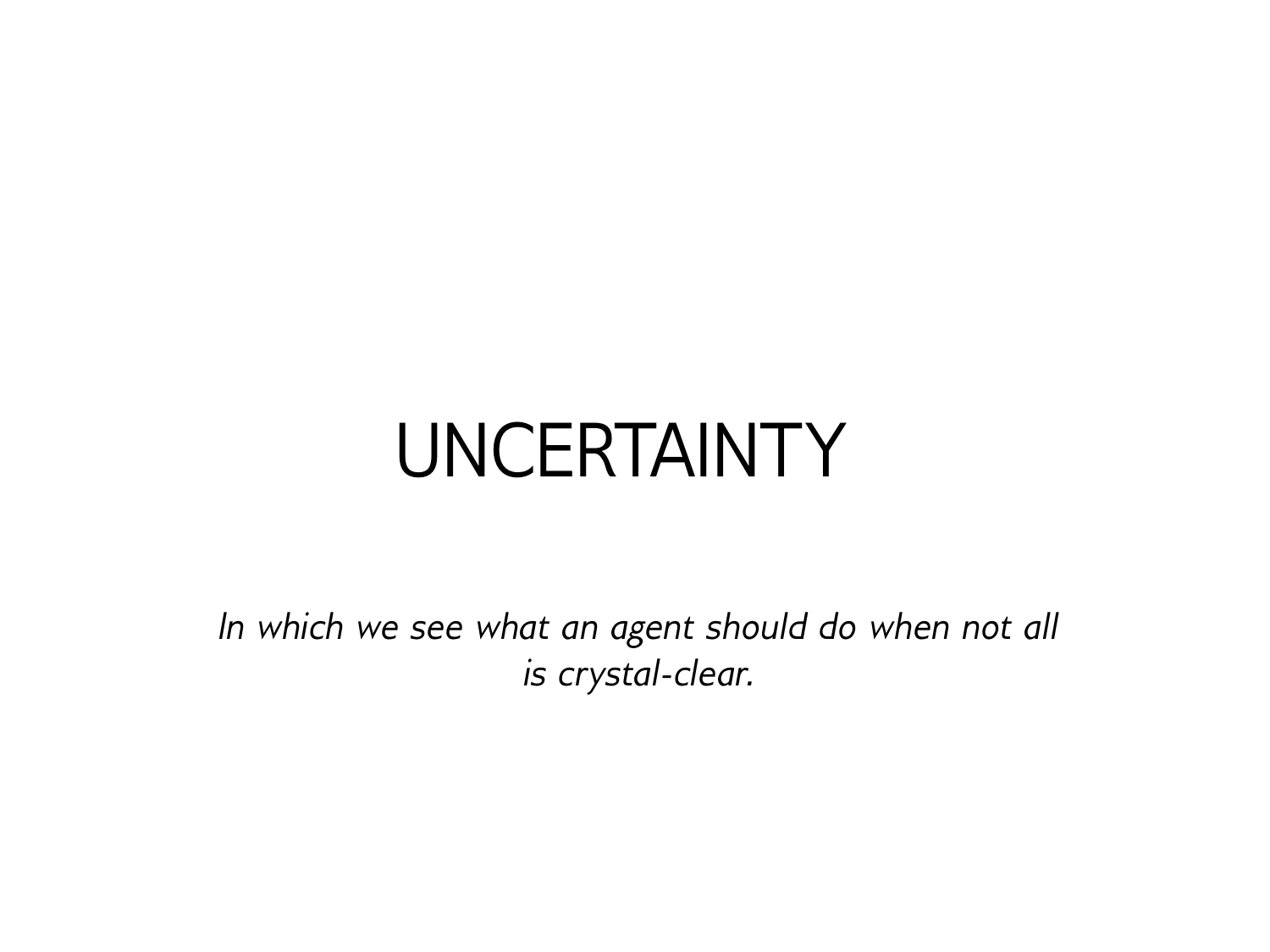

# UNCERTAINTY
In which we see what an agent should do when not all is crystal-clear.